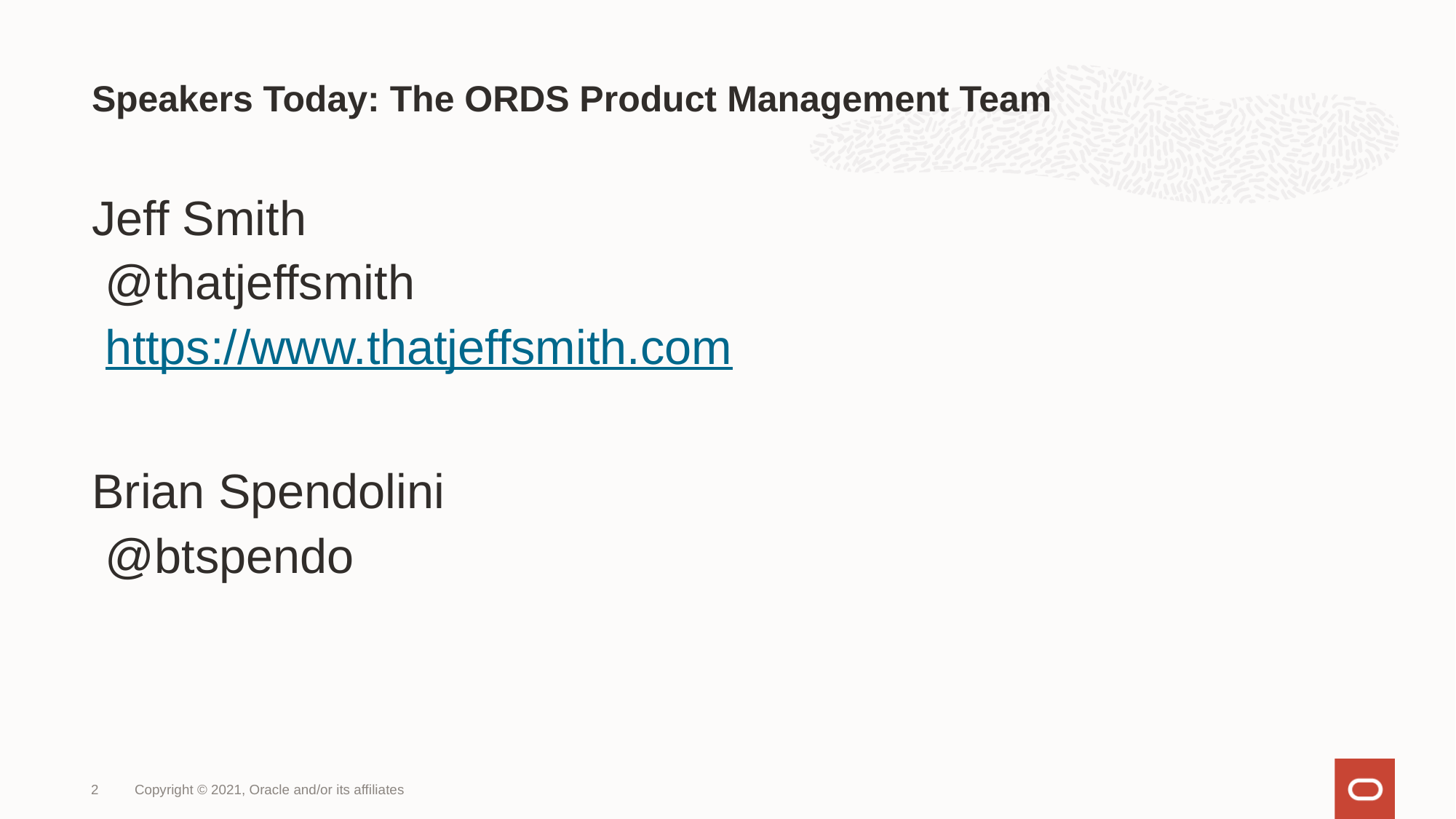

# Speakers Today: The ORDS Product Management Team
Jeff Smith
 @thatjeffsmith
 https://www.thatjeffsmith.com

Brian Spendolini
 @btspendo

2
Copyright © 2021, Oracle and/or its affiliates